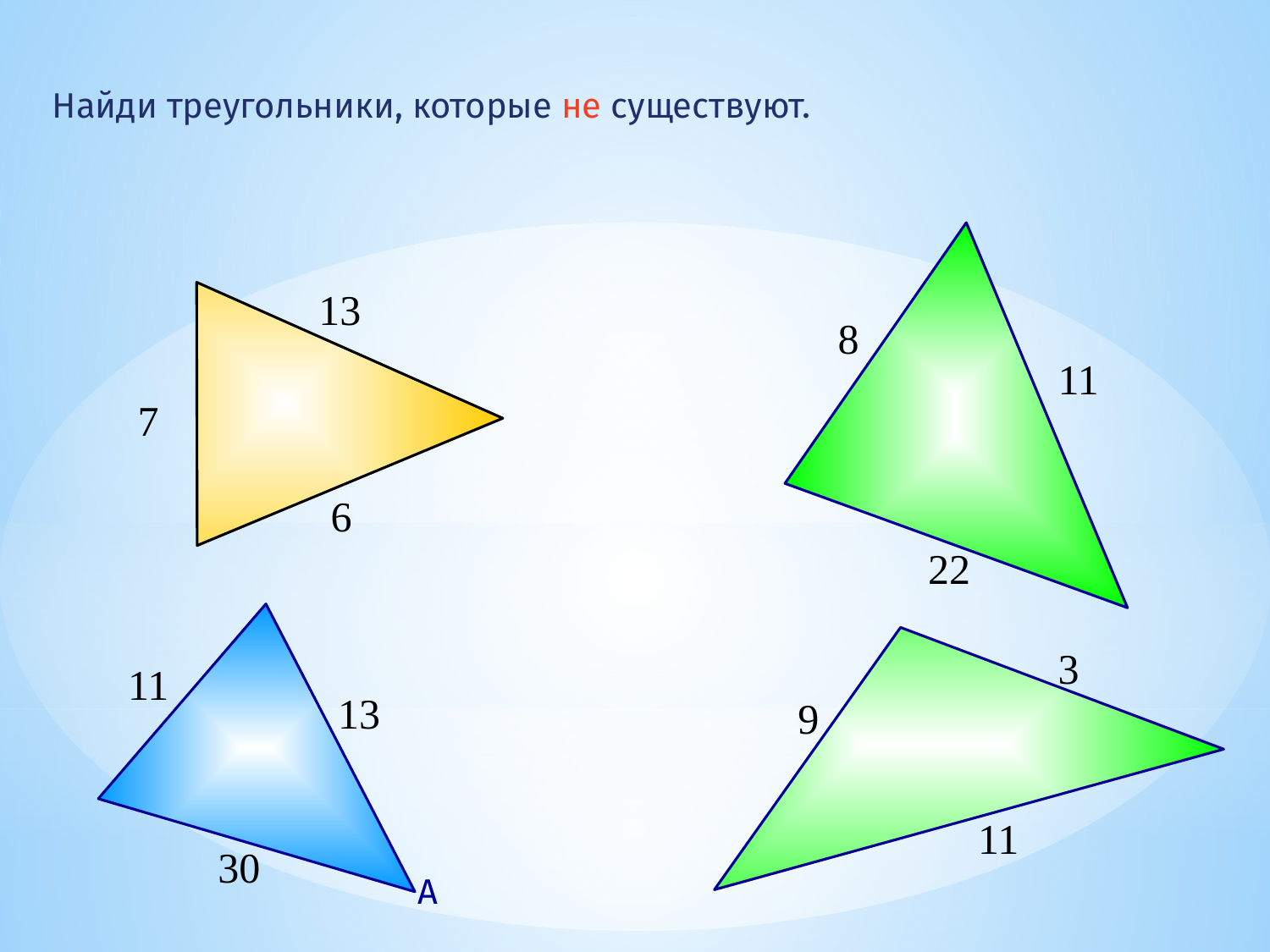

Найди треугольники, которые не существуют.

8
11

22

13

7
6

11
13

30
А

3
9
11